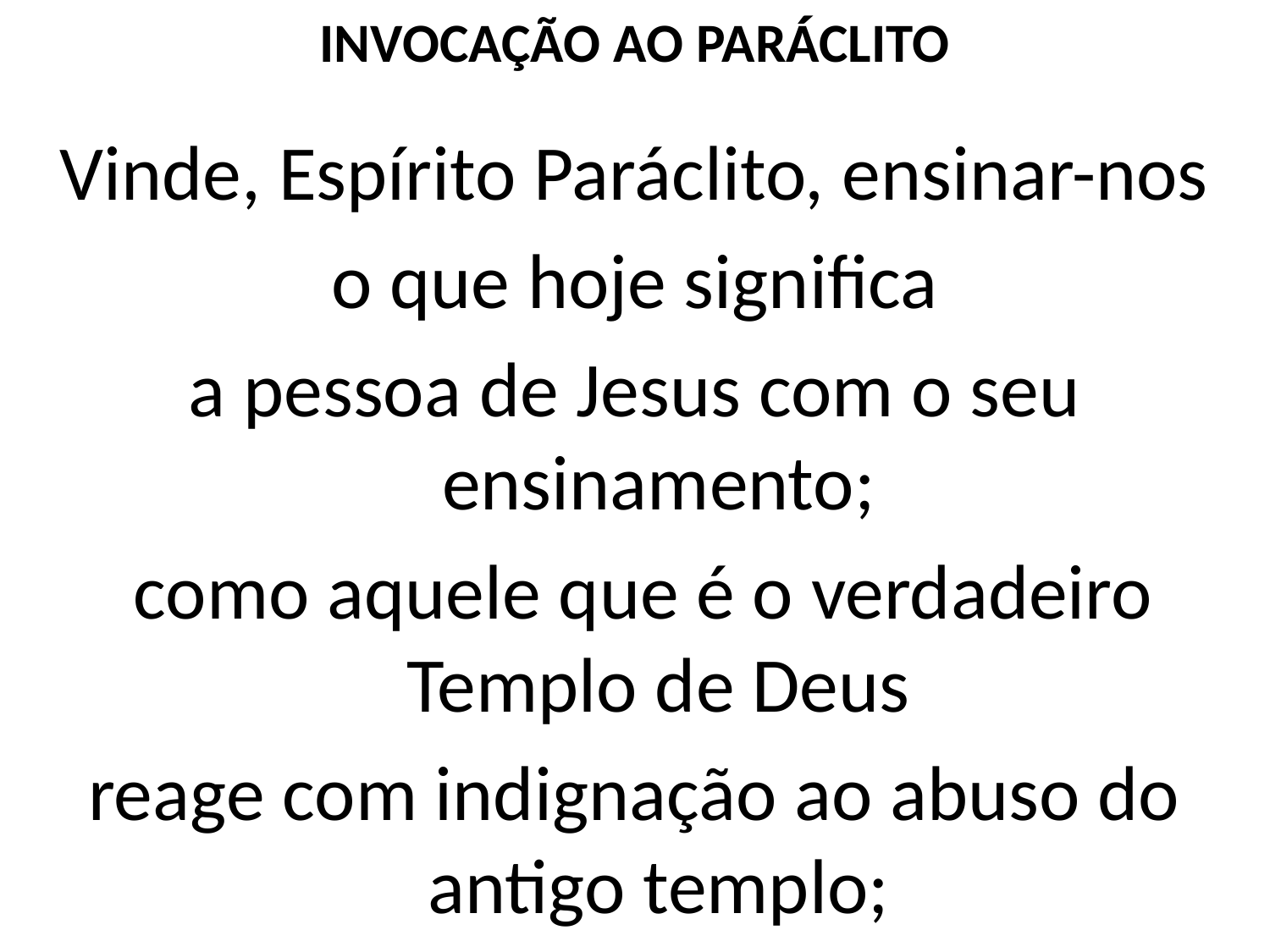

# INVOCAÇÃO AO PARÁCLITO
Vinde, Espírito Paráclito, ensinar-nos
o que hoje significa
a pessoa de Jesus com o seu ensinamento;
 como aquele que é o verdadeiro Templo de Deus
reage com indignação ao abuso do antigo templo;